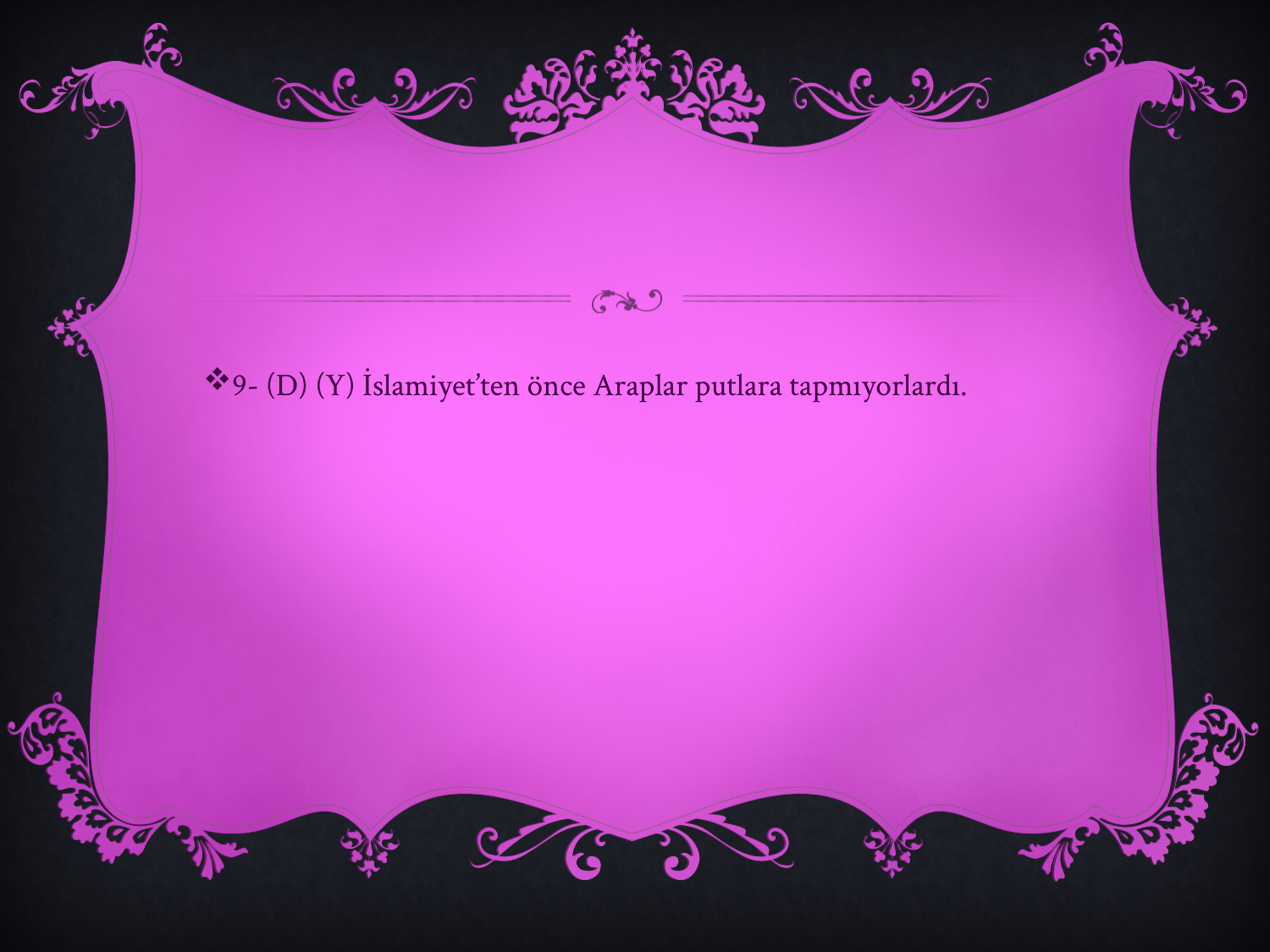

#
9- (D) (Y) İslamiyet’ten önce Araplar putlara tapmıyorlardı.